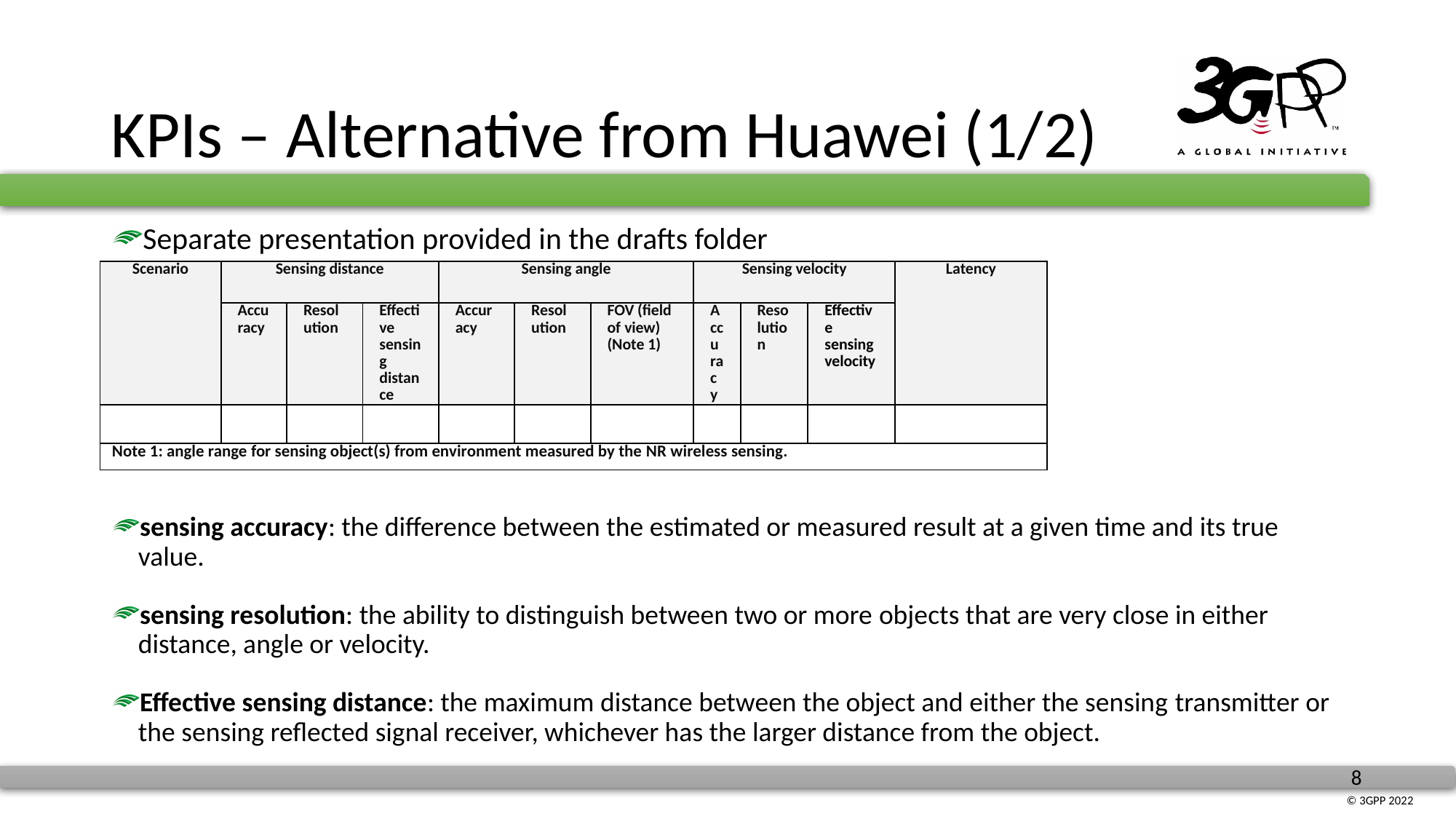

# KPIs – Alternative from Huawei (1/2)
Separate presentation provided in the drafts folder

sensing accuracy: the difference between the estimated or measured result at a given time and its true value.
sensing resolution: the ability to distinguish between two or more objects that are very close in either distance, angle or velocity.
Effective sensing distance: the maximum distance between the object and either the sensing transmitter or the sensing reflected signal receiver, whichever has the larger distance from the object.

| Scenario | Sensing distance |  |  | Sensing angle |  |  | Sensing velocity |  |  | Latency |
| --- | --- | --- | --- | --- | --- | --- | --- | --- | --- | --- |
|  | Accuracy | Resolution | Effective sensing distance | Accuracy | Resolution | FOV (field of view) (Note 1) | Accuracy | Resolution | Effective sensing velocity |  |
|  |  |  |  |  |  |  |  |  |  |  |
| Note 1: angle range for sensing object(s) from environment measured by the NR wireless sensing. |  |  |  |  |  |  |  |  |  |  |